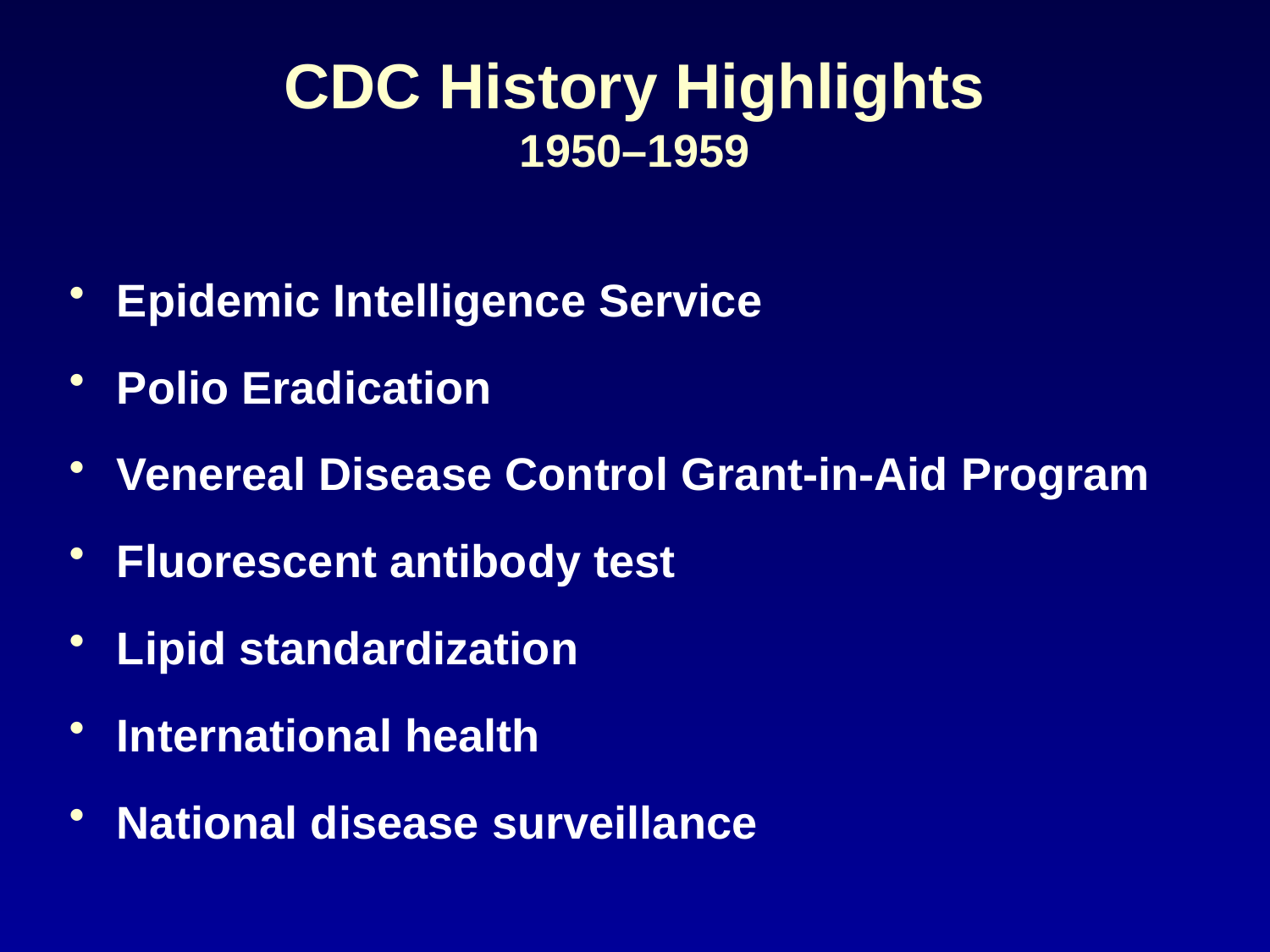

# CDC History Highlights 1950–1959
Epidemic Intelligence Service
Polio Eradication
Venereal Disease Control Grant-in-Aid Program
Fluorescent antibody test
Lipid standardization
International health
National disease surveillance